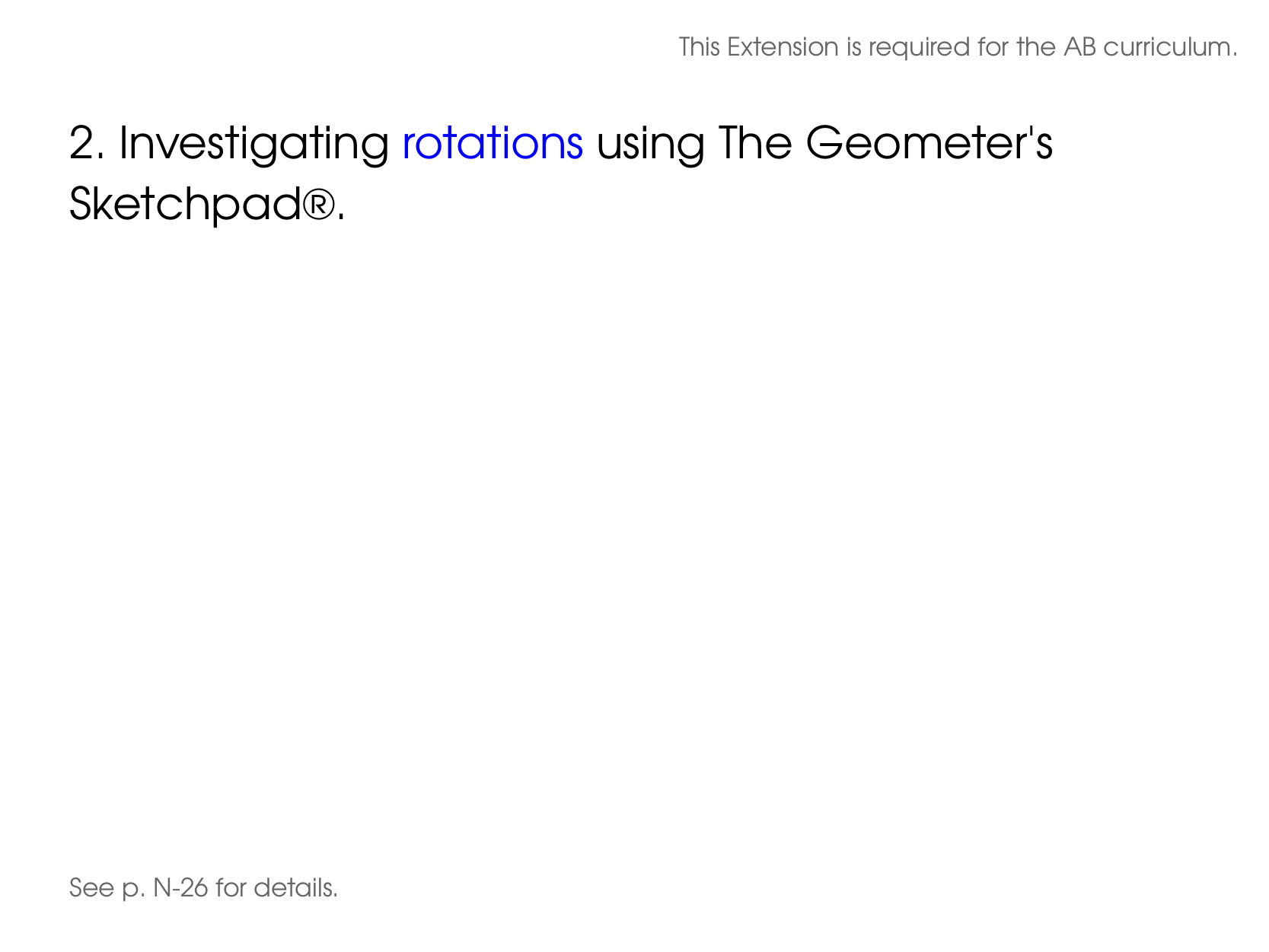

This Extension is required for the AB curriculum.
2. Investigating rotations using The Geometer's Sketchpad®.
See p. N-26 for details.